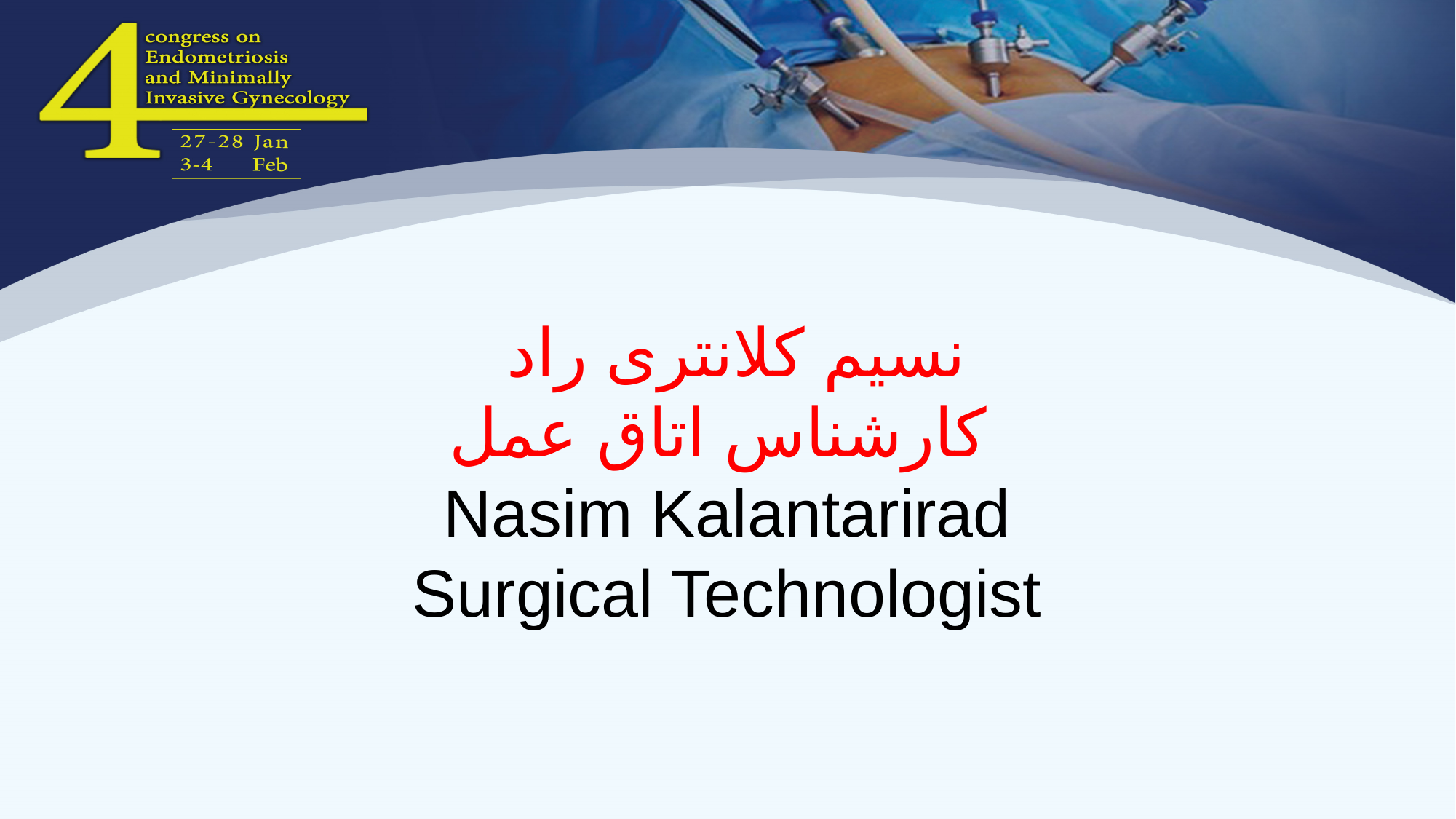

نسیم کلانتری راد
کارشناس اتاق عمل
Nasim Kalantarirad
Surgical Technologist